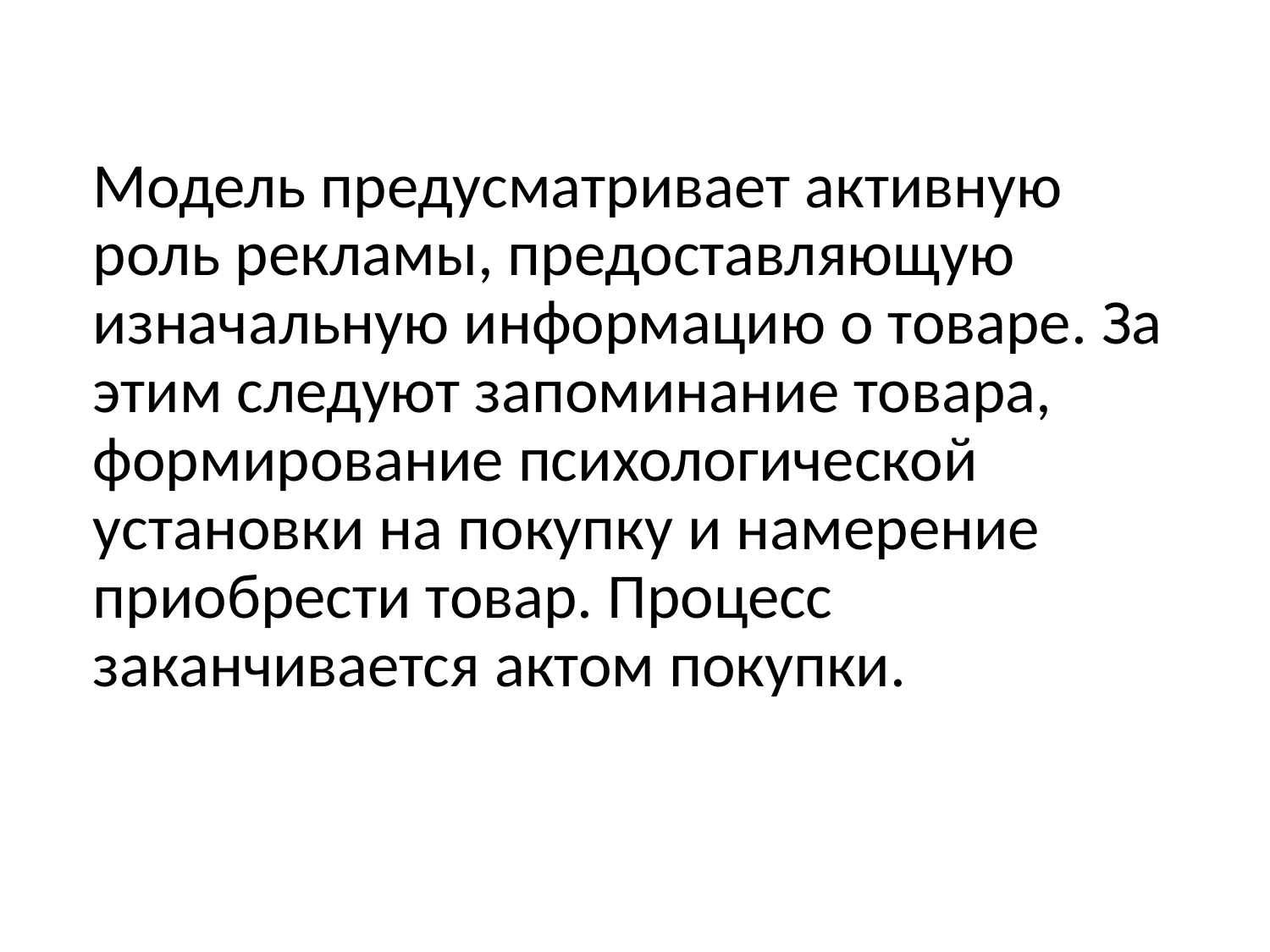

Модель предусматривает активную роль рекламы, предоставляющую изначальную информацию о товаре. За этим следуют запоминание товара, формирование психологической установки на покупку и намерение приобрести товар. Процесс заканчивается актом покупки.